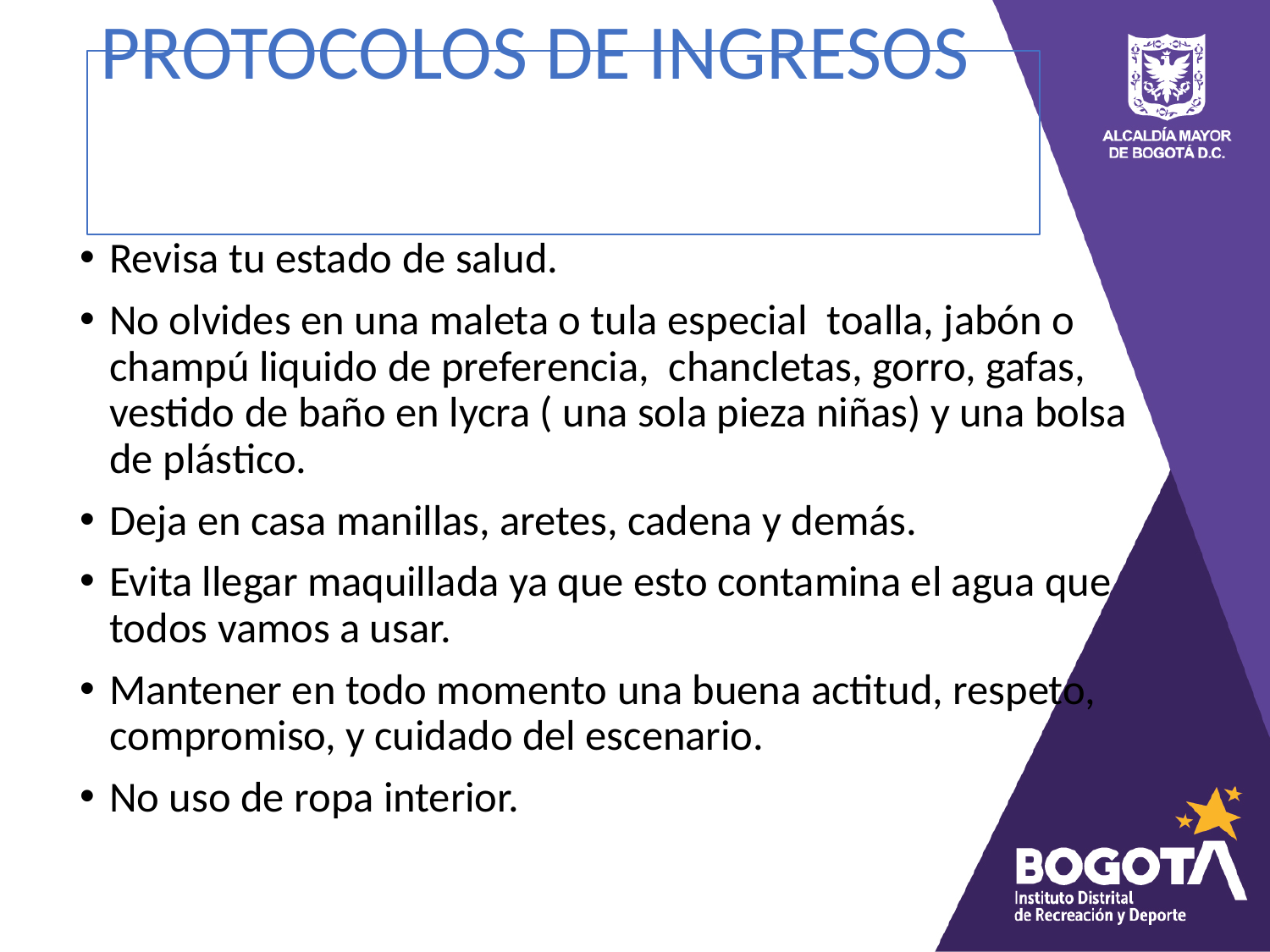

# PROTOCOLOS DE INGRESOS
Revisa tu estado de salud.
No olvides en una maleta o tula especial  toalla, jabón o champú liquido de preferencia,  chancletas, gorro, gafas, vestido de baño en lycra ( una sola pieza niñas) y una bolsa de plástico.
Deja en casa manillas, aretes, cadena y demás.
Evita llegar maquillada ya que esto contamina el agua que todos vamos a usar.
Mantener en todo momento una buena actitud, respeto, compromiso, y cuidado del escenario.
No uso de ropa interior.